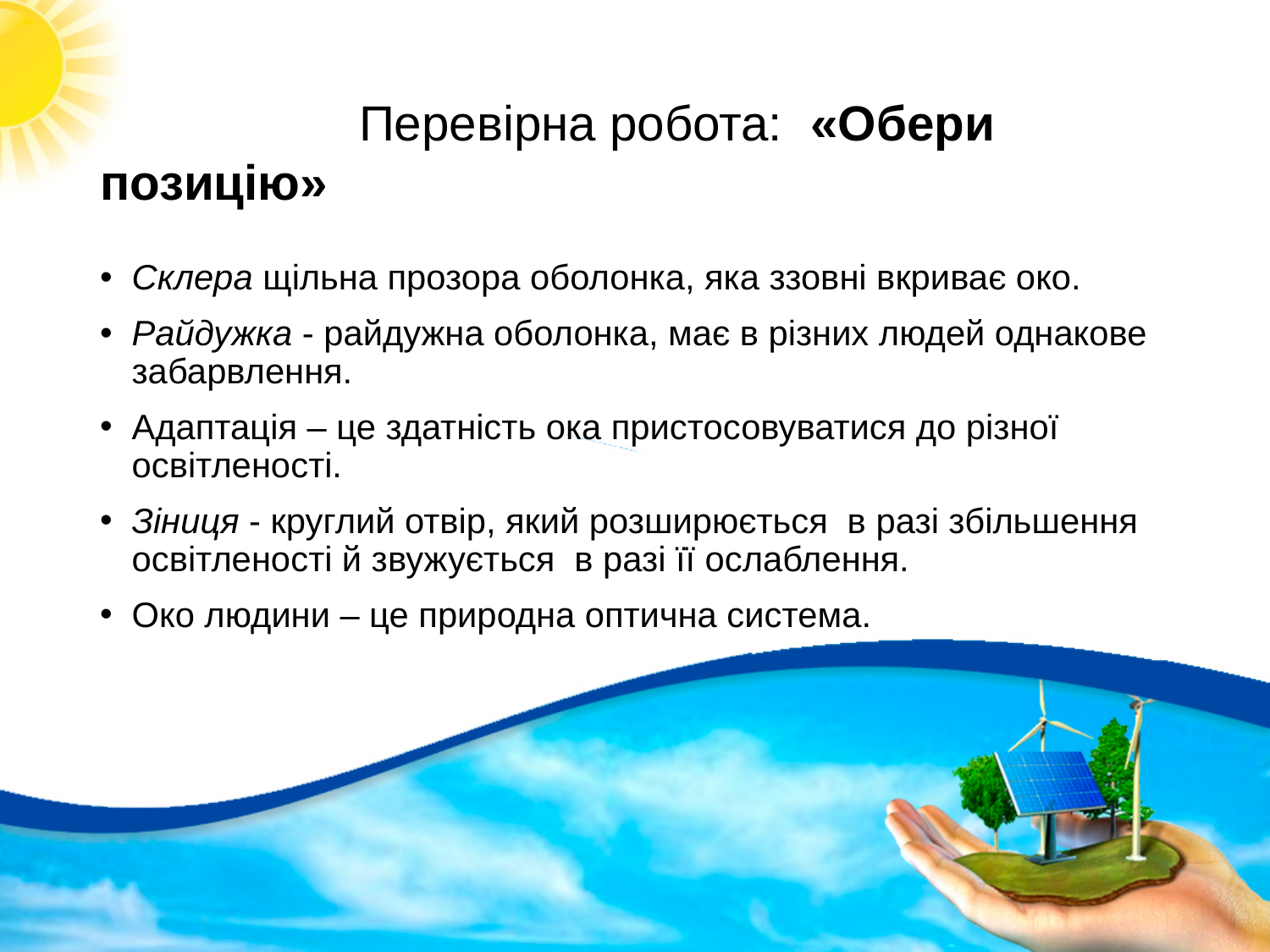

# Перевірна робота:  «Обери позицію»
Склера щільна прозора оболонка, яка ззовні вкриває око.
Райдужка - райдужна оболонка, має в різних людей однакове забарвлення.
Адаптація – це здатність ока пристосовуватися до різної освітленості.
Зіниця - круглий отвір, який розширюється  в разі збільшення освітленості й звужується  в разі її ослаблення.
Око людини – це природна оптична система.